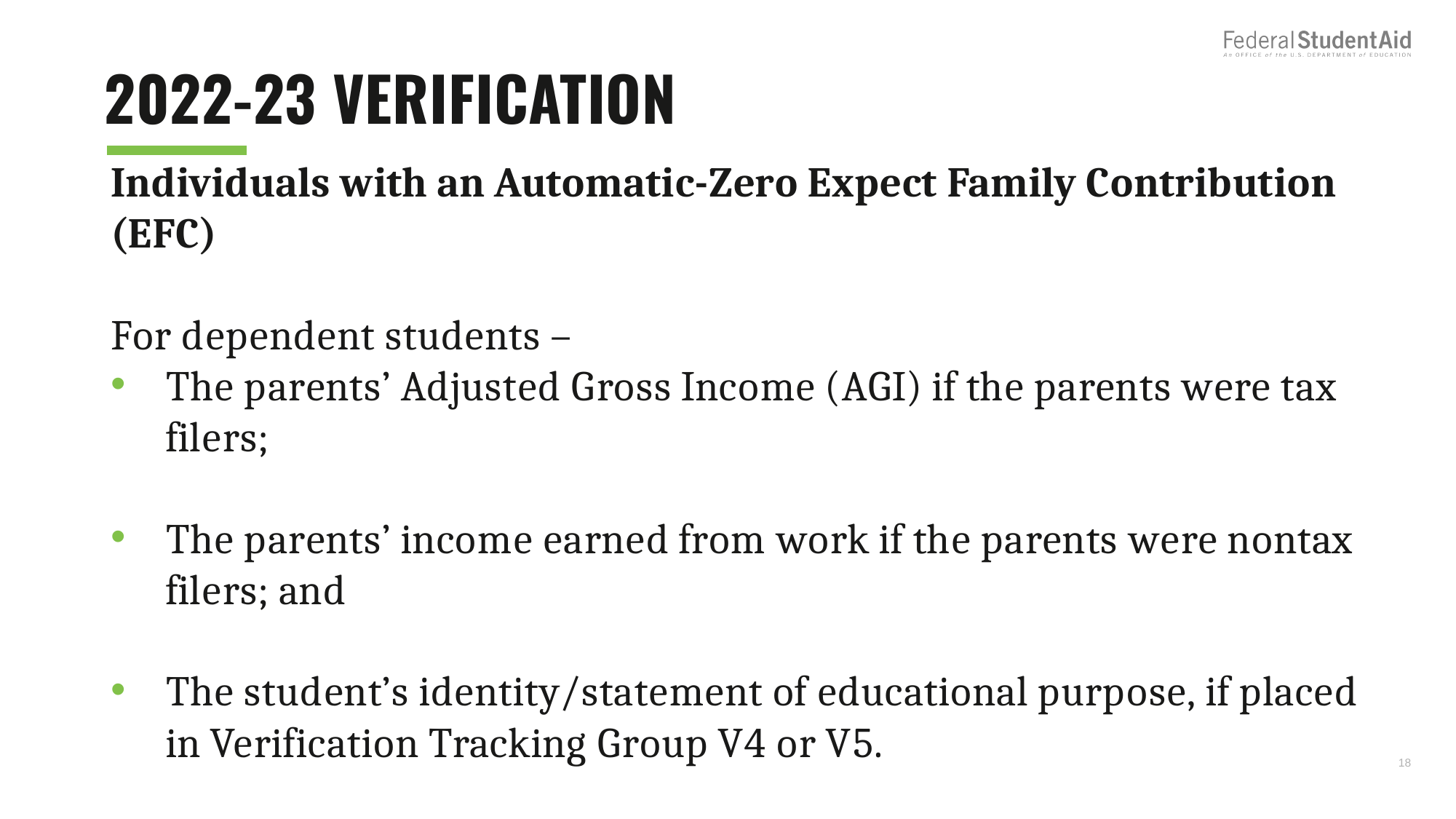

# 2022-23 Verification
Individuals with an Automatic-Zero Expect Family Contribution (EFC)

For dependent students –
The parents’ Adjusted Gross Income (AGI) if the parents were tax filers;

The parents’ income earned from work if the parents were nontax filers; and

The student’s identity/statement of educational purpose, if placed in Verification Tracking Group V4 or V5.
18